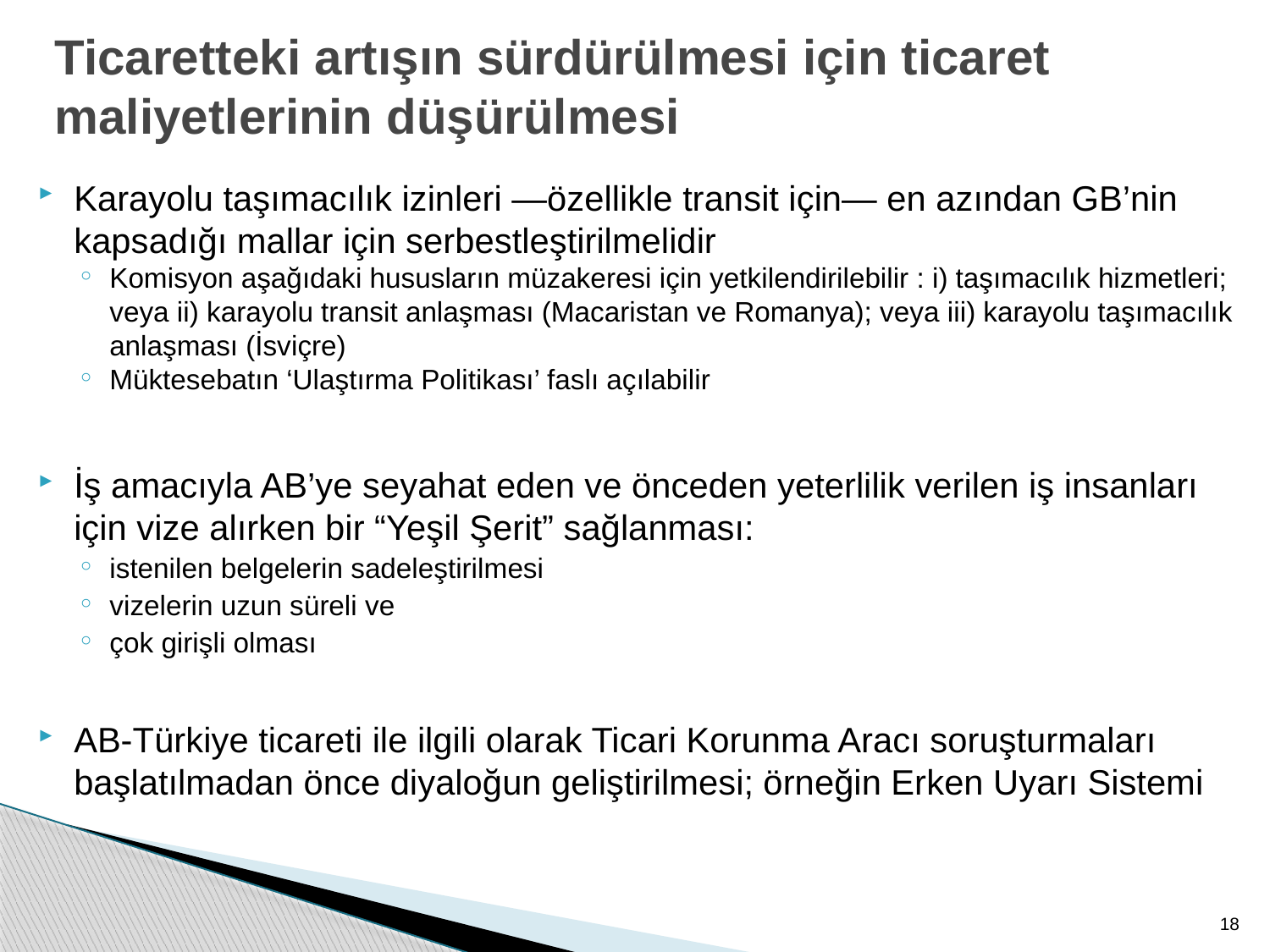

# Ticaretteki artışın sürdürülmesi için ticaret maliyetlerinin düşürülmesi
Karayolu taşımacılık izinleri —özellikle transit için— en azından GB’nin kapsadığı mallar için serbestleştirilmelidir
Komisyon aşağıdaki hususların müzakeresi için yetkilendirilebilir : i) taşımacılık hizmetleri; veya ii) karayolu transit anlaşması (Macaristan ve Romanya); veya iii) karayolu taşımacılık anlaşması (İsviçre)
Müktesebatın ‘Ulaştırma Politikası’ faslı açılabilir

İş amacıyla AB’ye seyahat eden ve önceden yeterlilik verilen iş insanları için vize alırken bir “Yeşil Şerit” sağlanması:
istenilen belgelerin sadeleştirilmesi
vizelerin uzun süreli ve
çok girişli olması

AB-Türkiye ticareti ile ilgili olarak Ticari Korunma Aracı soruşturmaları başlatılmadan önce diyaloğun geliştirilmesi; örneğin Erken Uyarı Sistemi
18